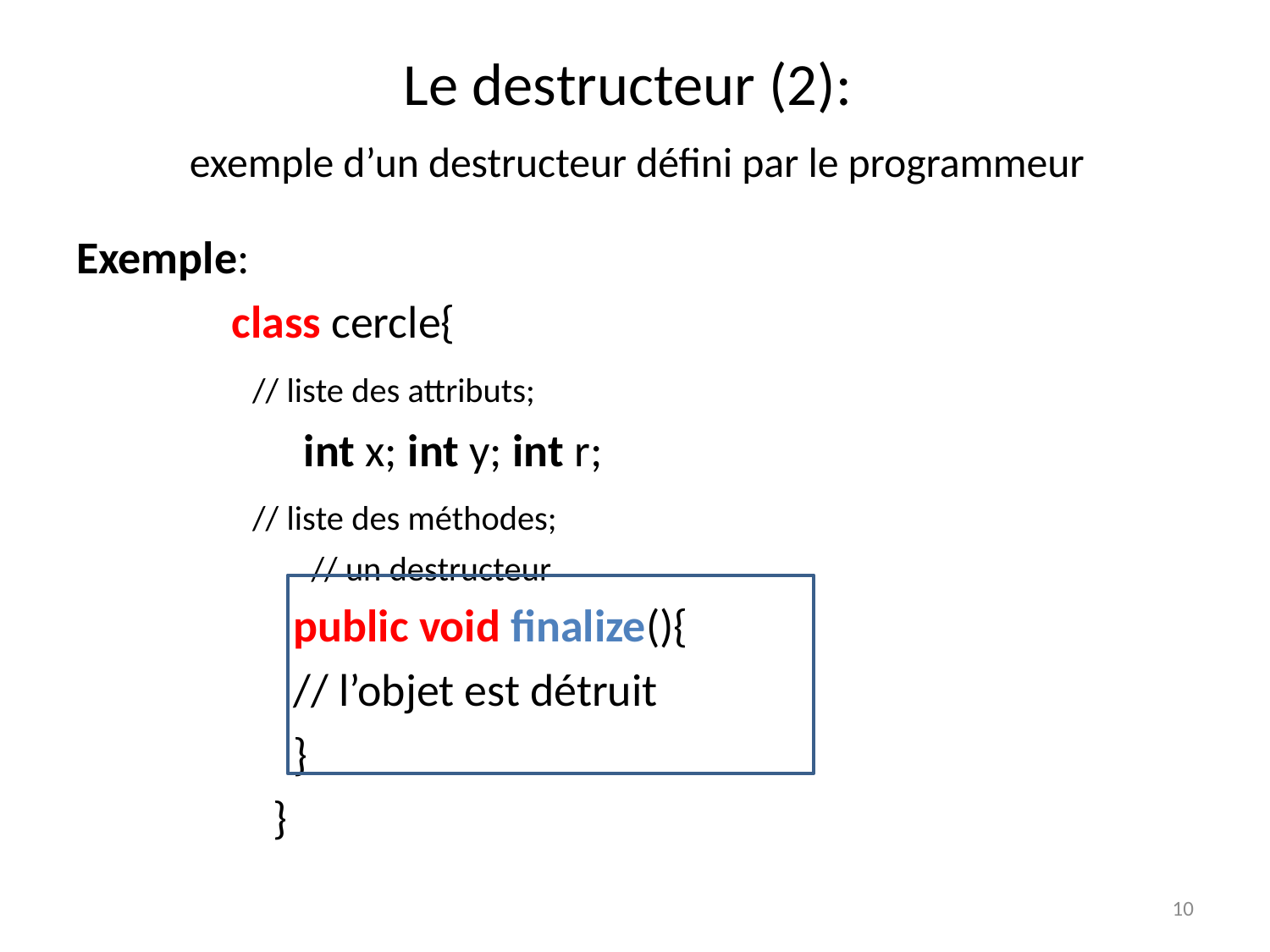

# Le destructeur (2): exemple d’un destructeur défini par le programmeur
Exemple:
               class cercle{
                 // liste des attributs;
 int x; int y; int r;
                 // liste des méthodes;
                              // un destructeur
public void finalize(){
// l’objet est détruit
}
                   }

10